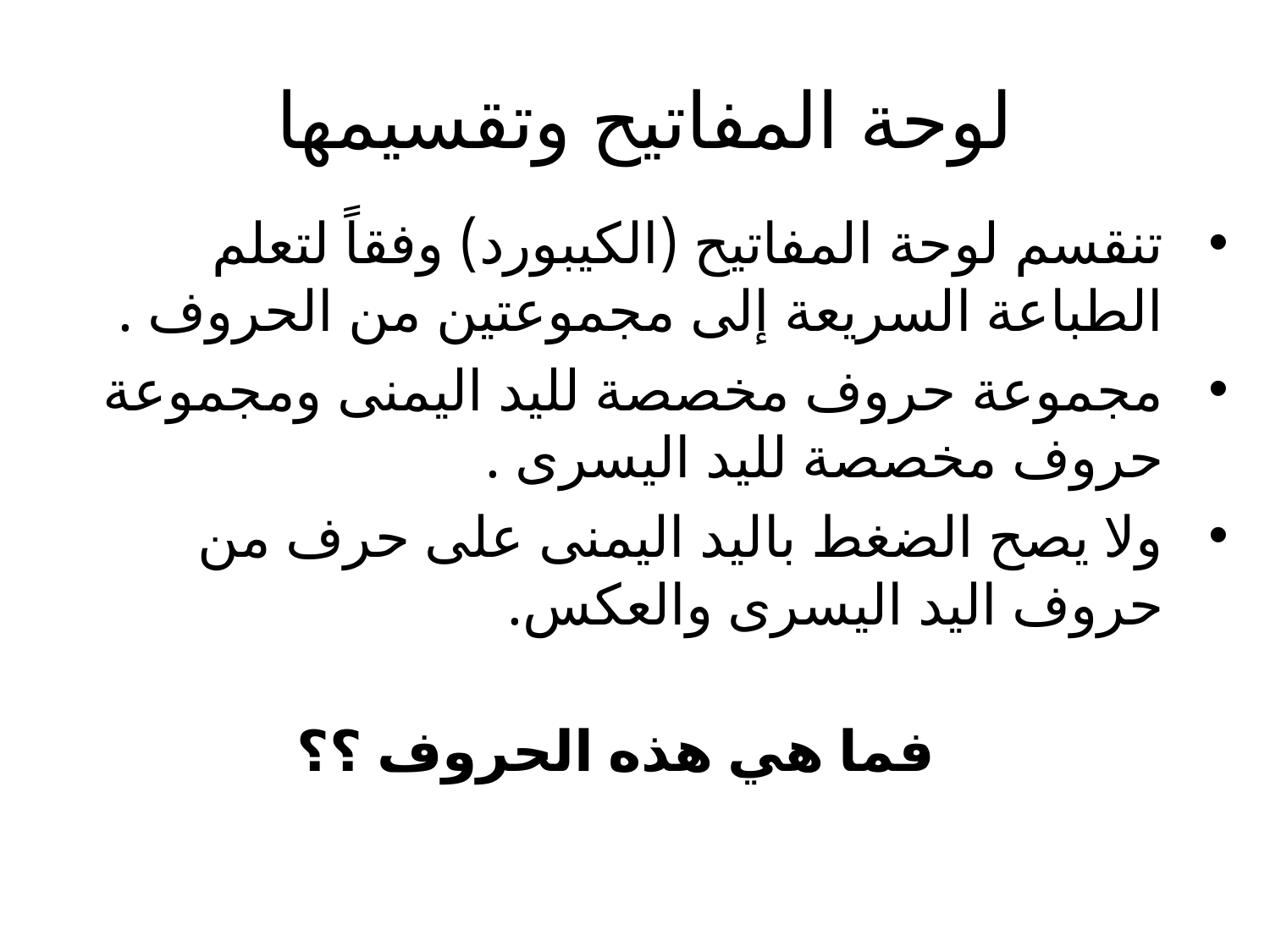

# لوحة المفاتيح وتقسيمها
تنقسم لوحة المفاتيح (الكيبورد) وفقاً لتعلم الطباعة السريعة إلى مجموعتين من الحروف .
مجموعة حروف مخصصة لليد اليمنى ومجموعة حروف مخصصة لليد اليسرى .
ولا يصح الضغط باليد اليمنى على حرف من حروف اليد اليسرى والعكس.
فما هي هذه الحروف ؟؟